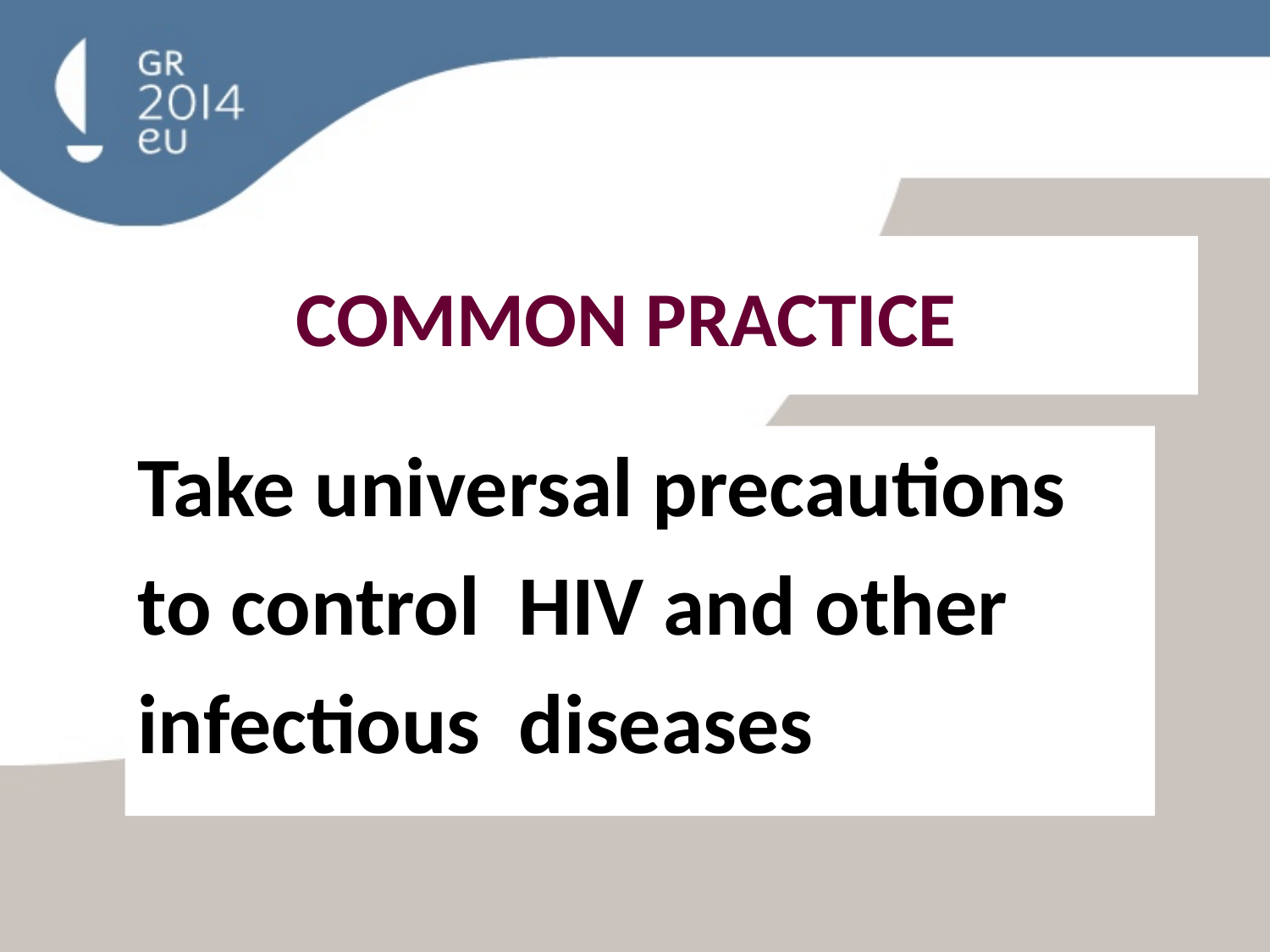

# COMMON PRACTICE
Take universal precautions
to control  HIV and other
infectious  diseases